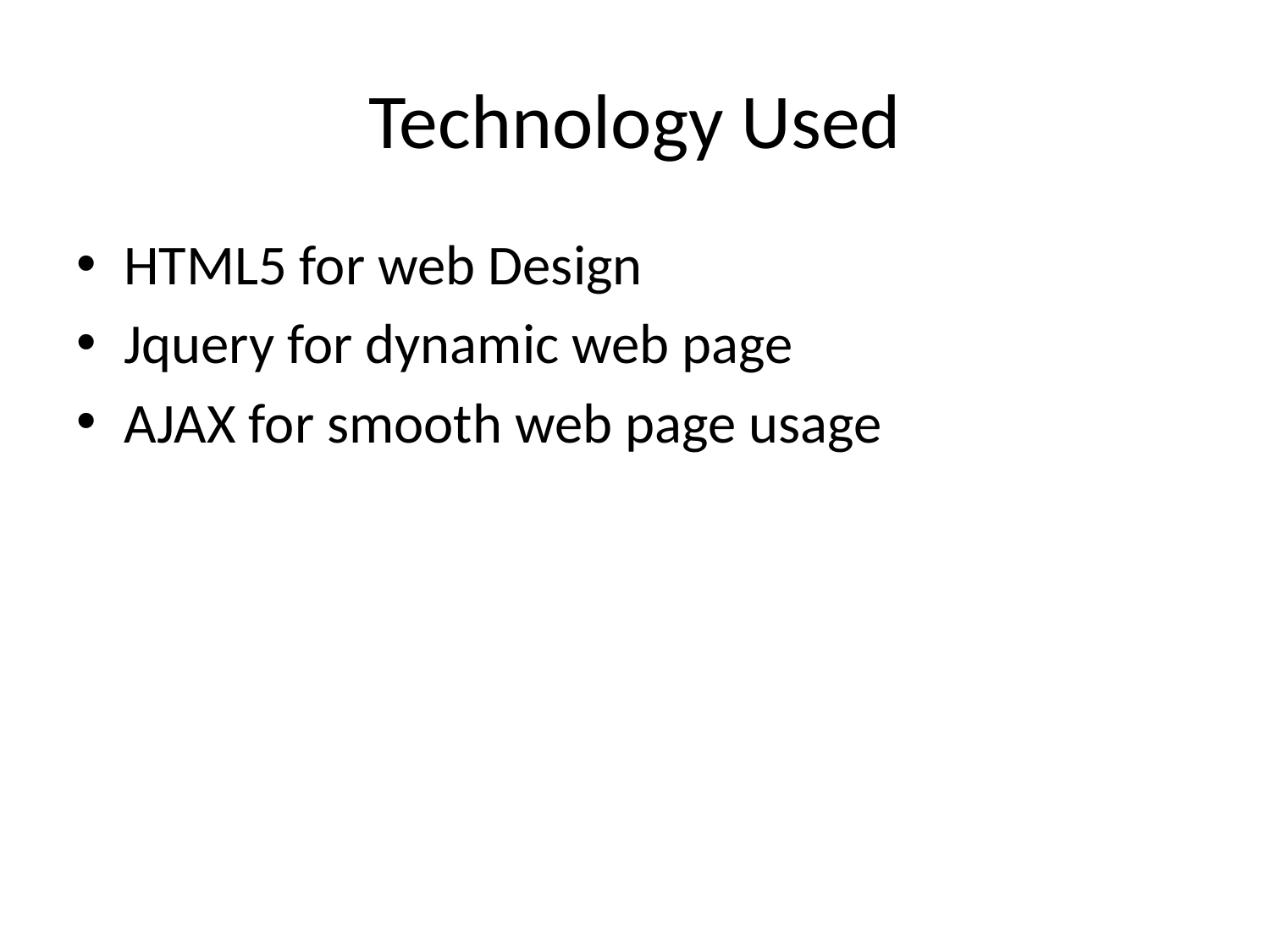

# Technology Used
HTML5 for web Design
Jquery for dynamic web page
AJAX for smooth web page usage